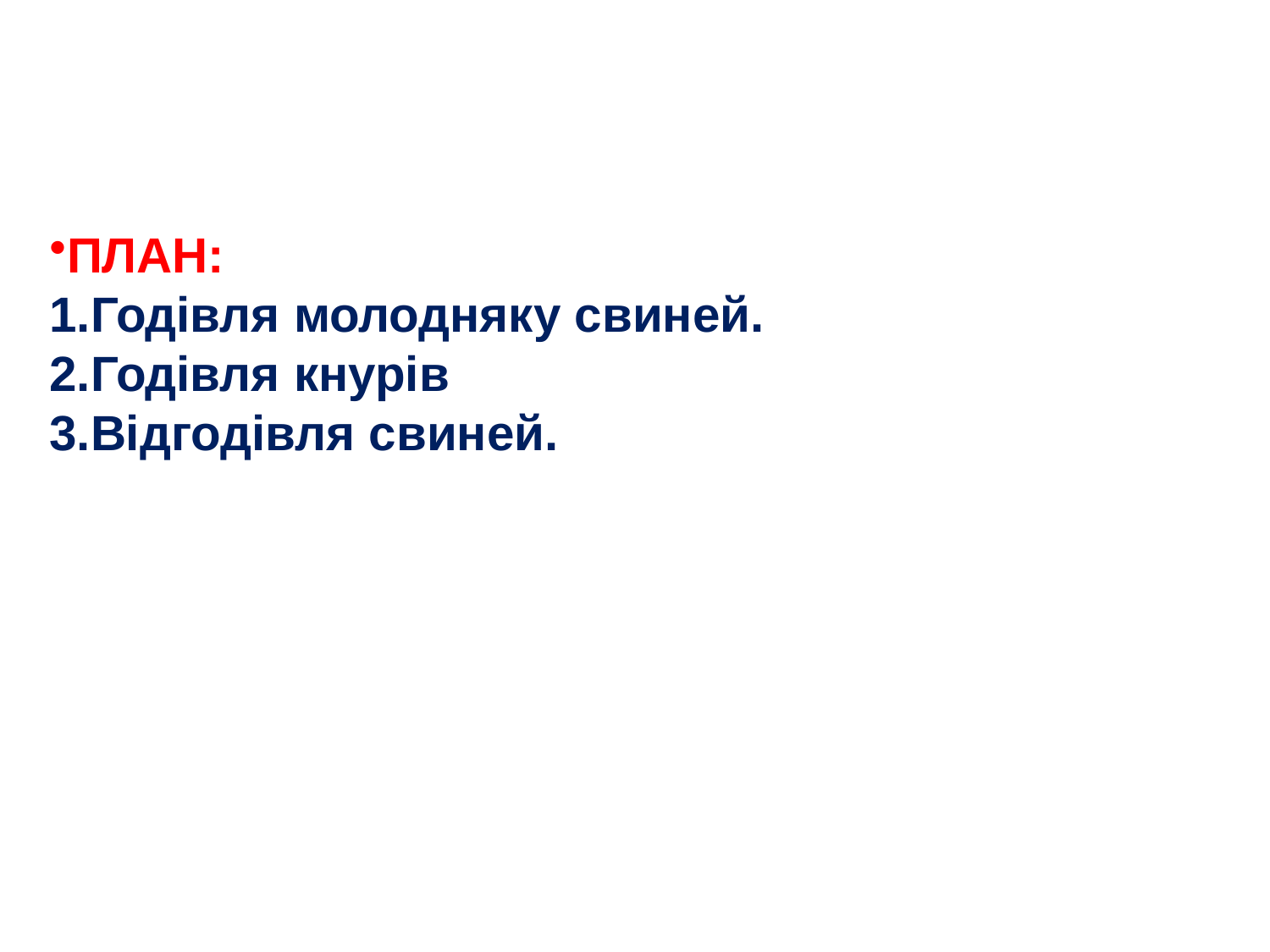

ПЛАН:
Годівля молодняку свиней.
Годівля кнурів
Відгодівля свиней.